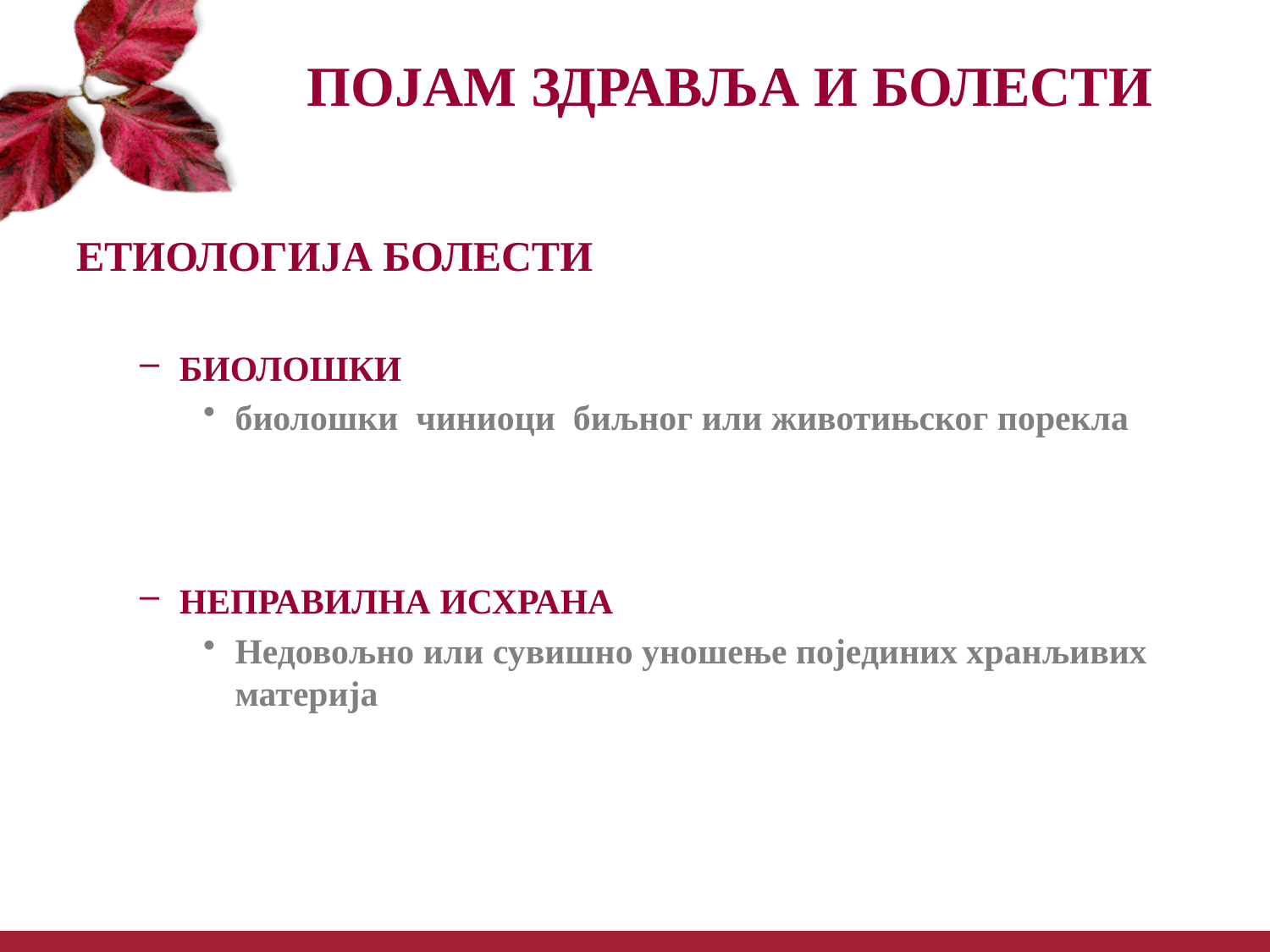

# ПОЈАМ ЗДРАВЉА И БОЛЕСТИ
ЕТИОЛОГИЈА БОЛЕСТИ

БИОЛОШКИ
биолошки  чиниоци  биљног или животињског порекла

НЕПРАВИЛНА ИСХРАНА
Недовољно или сувишно уношење појединих хранљивих материја